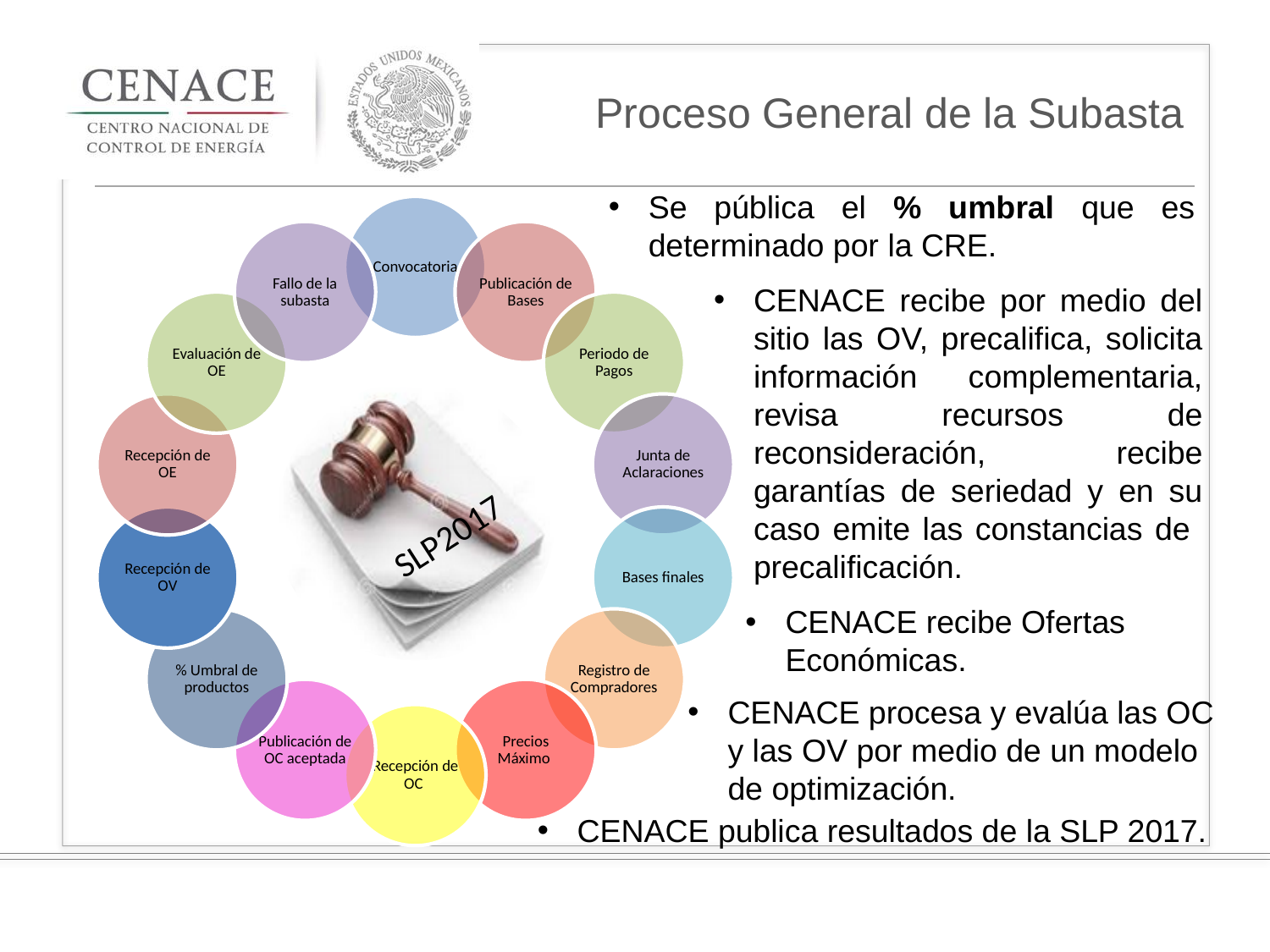

# Proceso General de la Subasta
Se pública el % umbral que es determinado por la CRE.
Convocatoria
Fallo de la subasta
Publicación de Bases
CENACE recibe por medio del sitio las OV, precalifica, solicita información complementaria, revisa recursos de reconsideración, recibe garantías de seriedad y en su caso emite las constancias de  precalificación.
Evaluación de OE
Periodo de Pagos

Recepción de OE
Junta de Aclaraciones
Recepción de OV
Bases finales
SLP2017
CENACE recibe Ofertas Económicas.
% Umbral de productos
Registro de Compradores
Publicación de OC aceptada
Precios Máximo
CENACE procesa y evalúa las OC y las OV por medio de un modelo de optimización.
Recepción de OC
CENACE publica resultados de la SLP 2017.